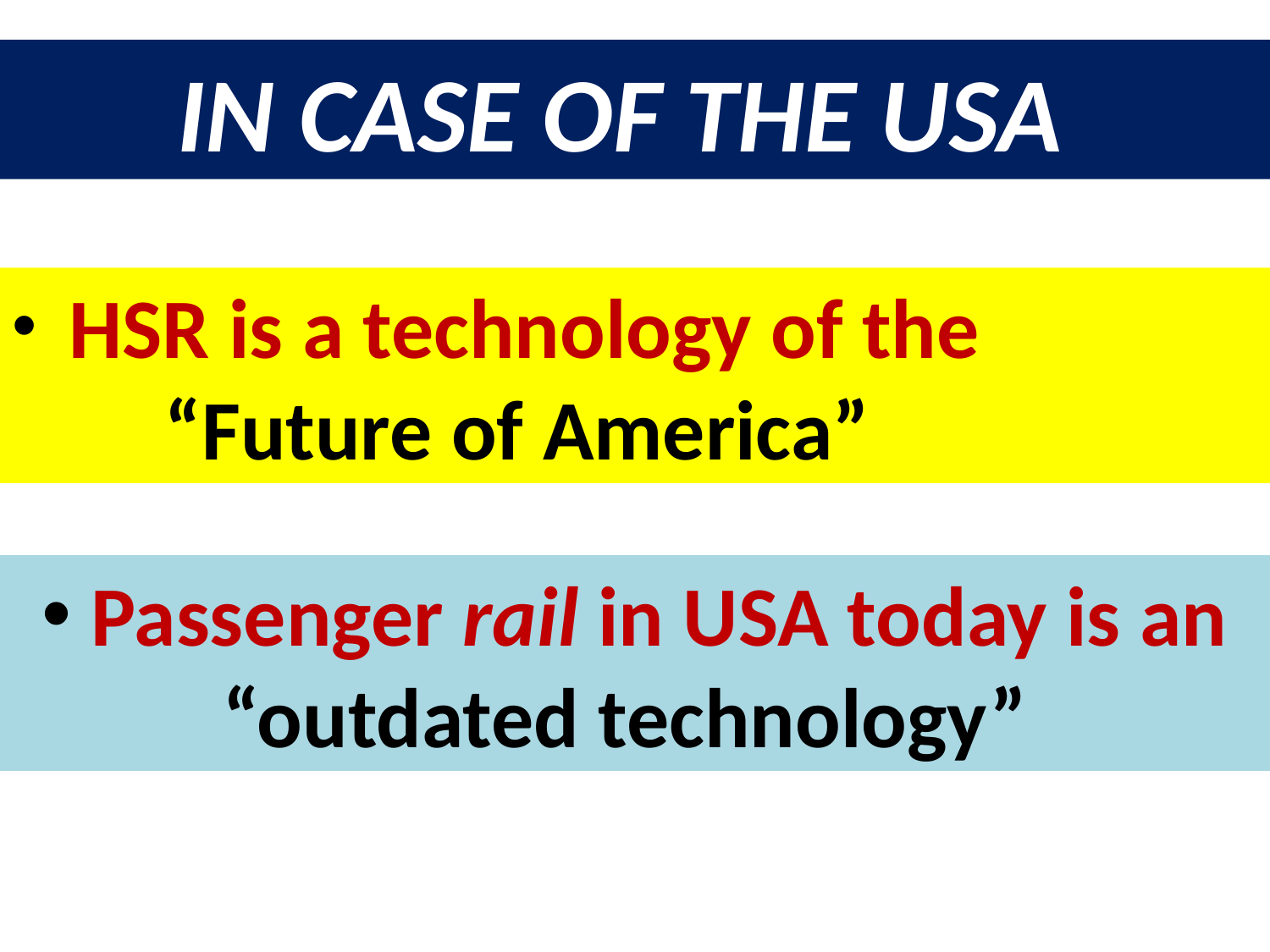

IN CASE OF THE USA
  HSR is a technology of the
        “Future of America”
 Passenger rail in USA today is an “outdated technology”